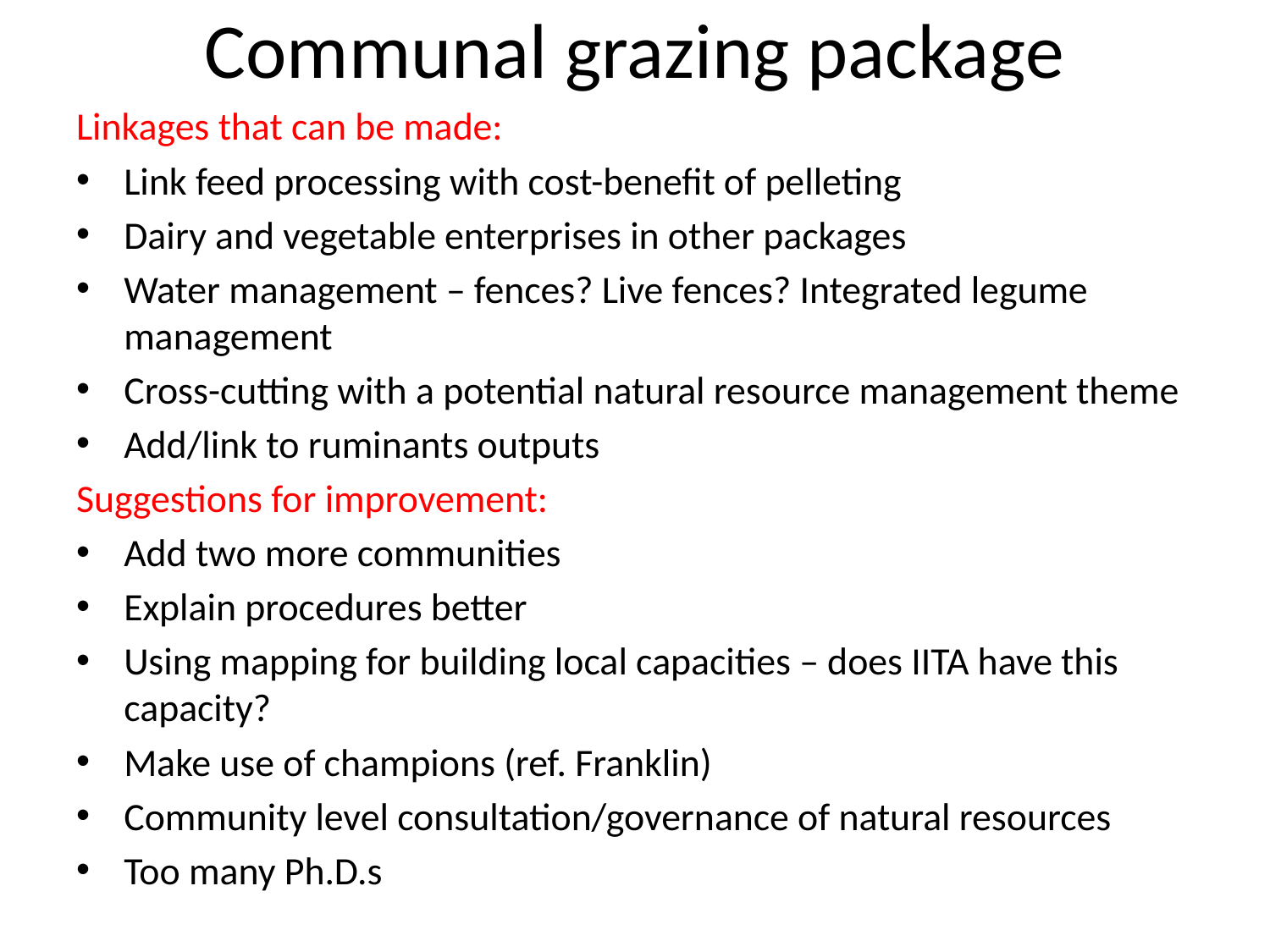

# Communal grazing package
Linkages that can be made:
Link feed processing with cost-benefit of pelleting
Dairy and vegetable enterprises in other packages
Water management – fences? Live fences? Integrated legume management
Cross-cutting with a potential natural resource management theme
Add/link to ruminants outputs
Suggestions for improvement:
Add two more communities
Explain procedures better
Using mapping for building local capacities – does IITA have this capacity?
Make use of champions (ref. Franklin)
Community level consultation/governance of natural resources
Too many Ph.D.s